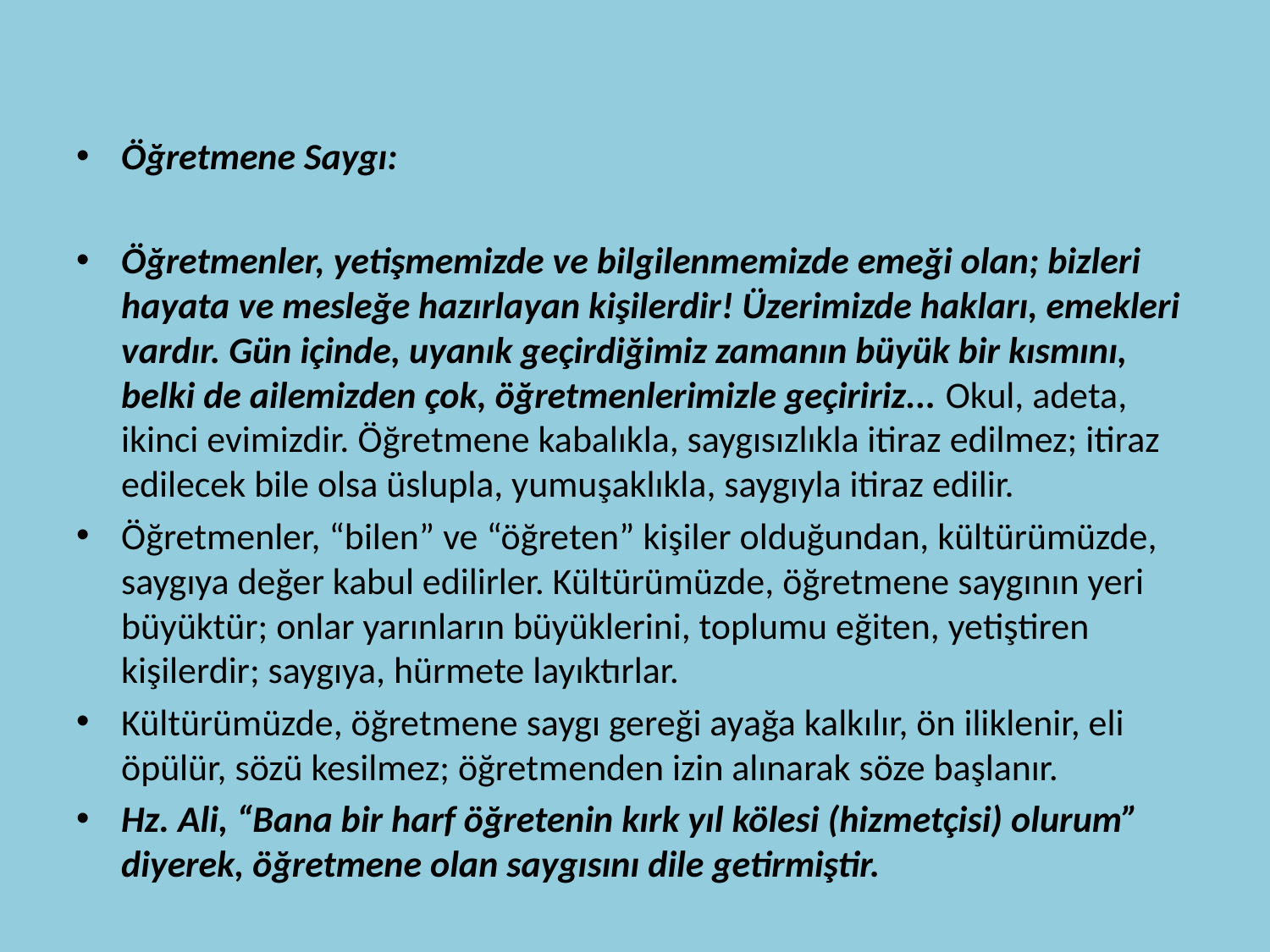

#
Öğretmene Saygı:

Öğretmenler, yetişmemizde ve bilgilenmemizde emeği olan; bizleri hayata ve mesleğe hazırlayan kişilerdir! Üzerimizde hakları, emekleri vardır. Gün içinde, uyanık geçirdiğimiz zamanın büyük bir kısmını, belki de ailemizden çok, öğretmenlerimizle geçiririz... Okul, adeta, ikinci evimizdir. Öğretmene kabalıkla, saygısızlıkla itiraz edilmez; itiraz edilecek bile olsa üslupla, yumuşaklıkla, saygıyla itiraz edilir.
Öğretmenler, “bilen” ve “öğreten” kişiler olduğundan, kültürümüzde, saygıya değer kabul edilirler. Kültürümüzde, öğretmene saygının yeri büyüktür; onlar yarınların büyüklerini, toplumu eğiten, yetiştiren kişilerdir; saygıya, hürmete layıktırlar.
Kültürümüzde, öğretmene saygı gereği ayağa kalkılır, ön iliklenir, eli öpülür, sözü kesilmez; öğretmenden izin alınarak söze başlanır.
Hz. Ali, “Bana bir harf öğretenin kırk yıl kölesi (hizmetçisi) olurum” diyerek, öğretmene olan saygısını dile getirmiştir.